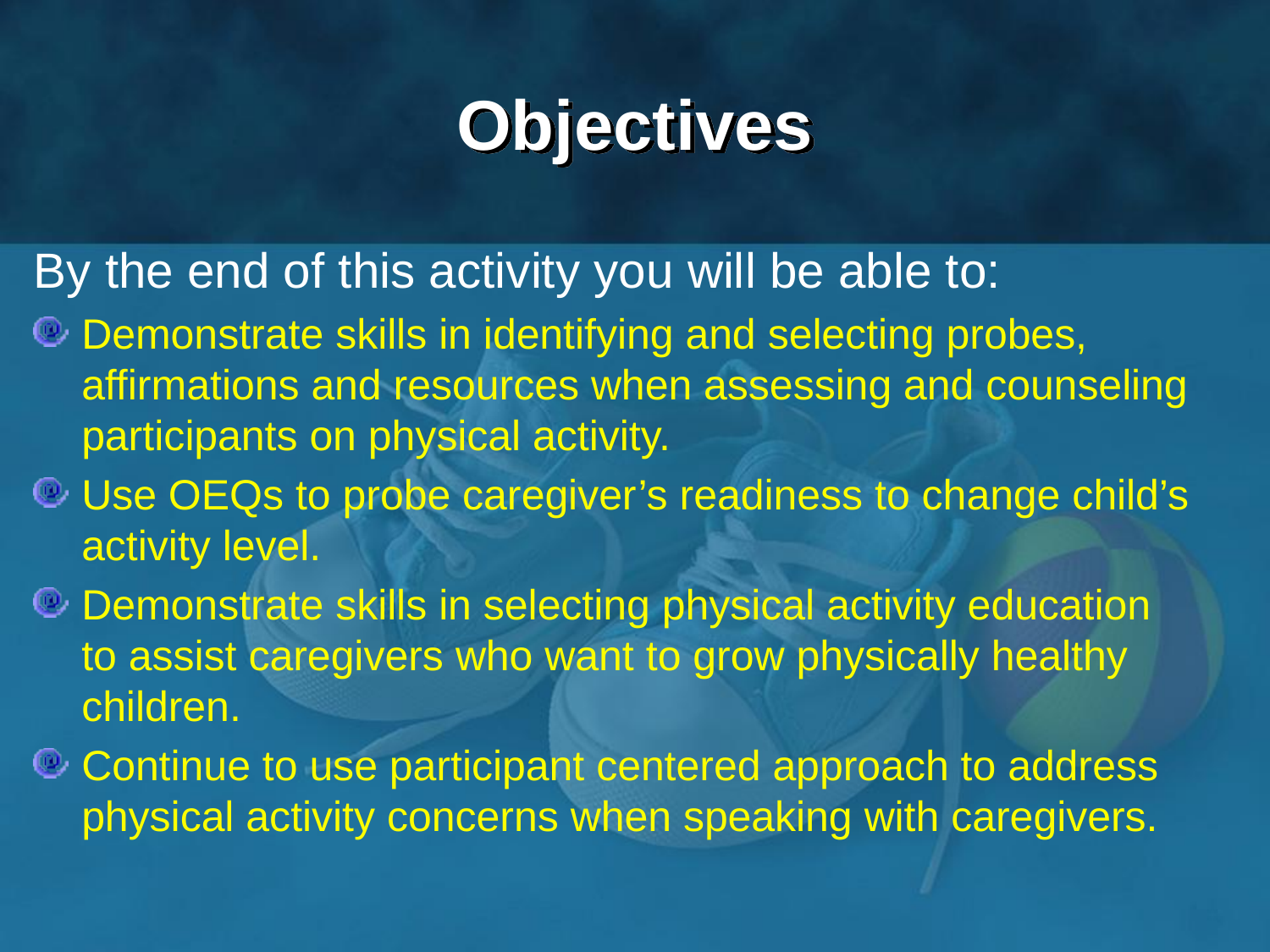

# Objectives
By the end of this activity you will be able to:
Demonstrate skills in identifying and selecting probes, affirmations and resources when assessing and counseling participants on physical activity.
Use OEQs to probe caregiver’s readiness to change child’s activity level.
Demonstrate skills in selecting physical activity education to assist caregivers who want to grow physically healthy children.
Continue to use participant centered approach to address physical activity concerns when speaking with caregivers.